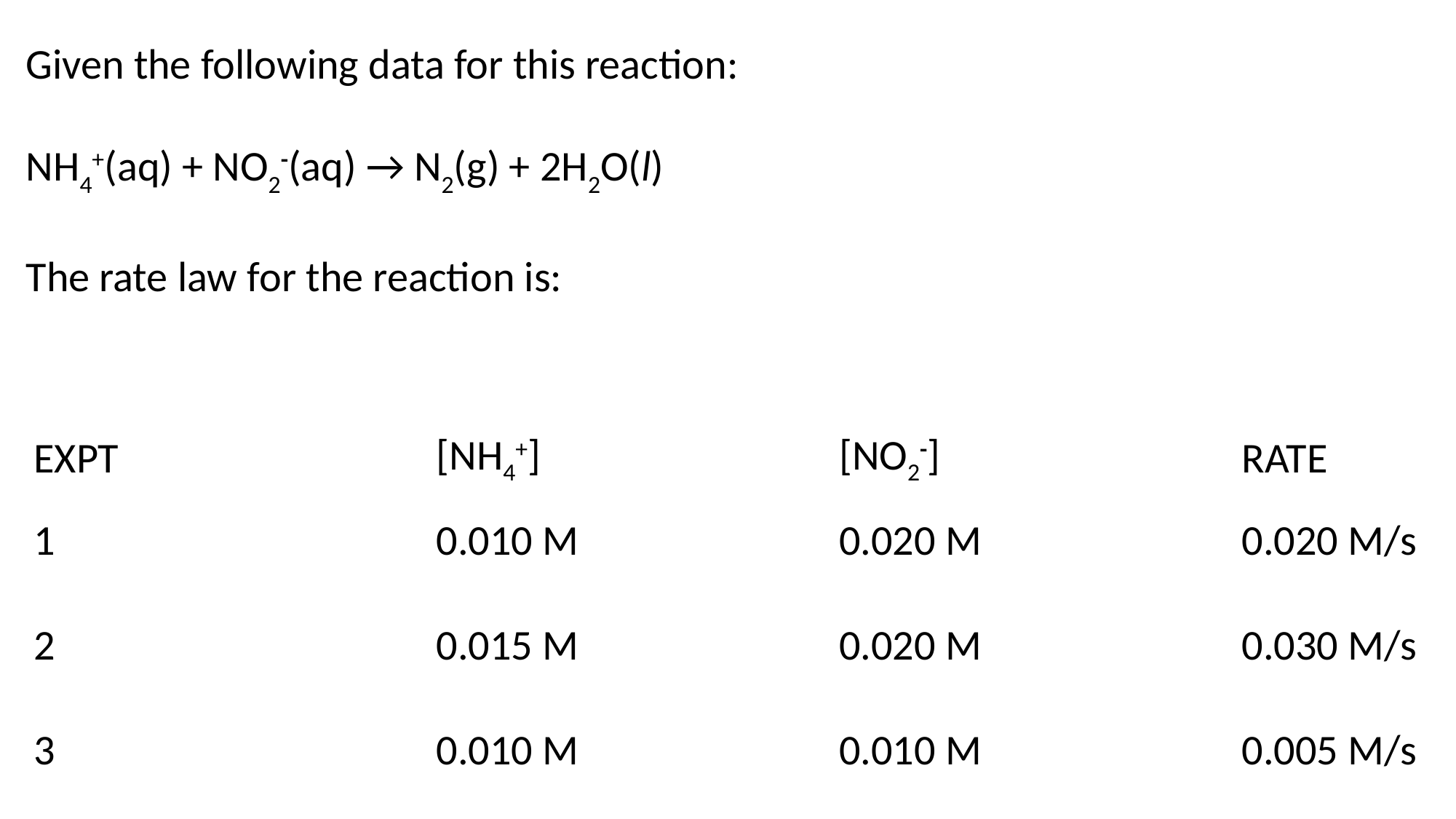

Given the following data for this reaction:

NH4+(aq) + NO2-(aq) → N2(g) + 2H2O(l)

The rate law for the reaction is:

| EXPT |  | [NH4+] |  | [NO2-] |  | RATE |
| --- | --- | --- | --- | --- | --- | --- |
| 1 |  | 0.010 M |  | 0.020 M |  | 0.020 M/s |
| 2 |  | 0.015 M |  | 0.020 M |  | 0.030 M/s |
| 3 |  | 0.010 M |  | 0.010 M |  | 0.005 M/s |